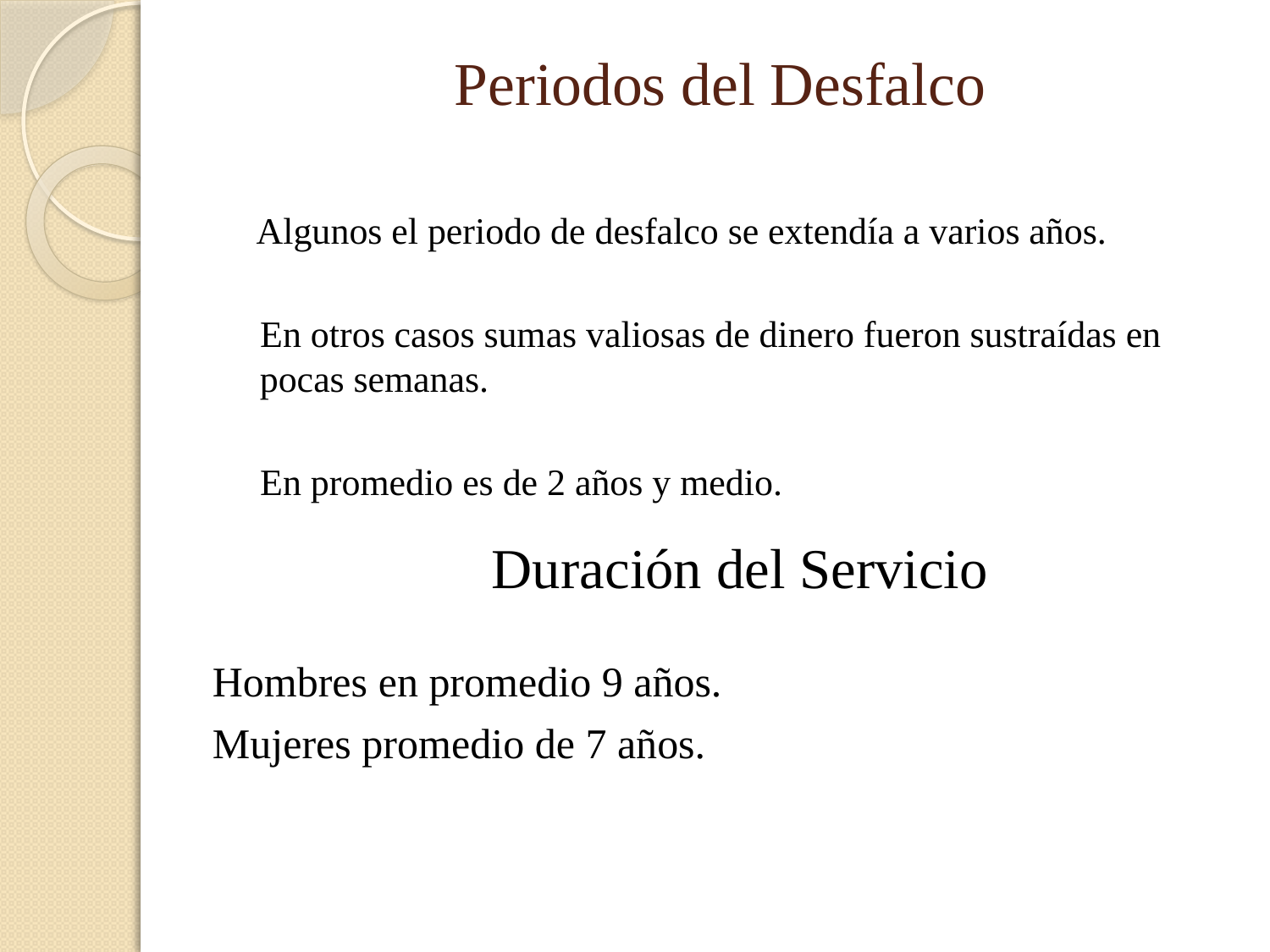

# Periodos del Desfalco
   Algunos el periodo de desfalco se extendía a varios años.

    En otros casos sumas valiosas de dinero fueron sustraídas en pocas semanas.

    En promedio es de 2 años y medio.

   Duración del Servicio

Hombres en promedio 9 años.
Mujeres promedio de 7 años.